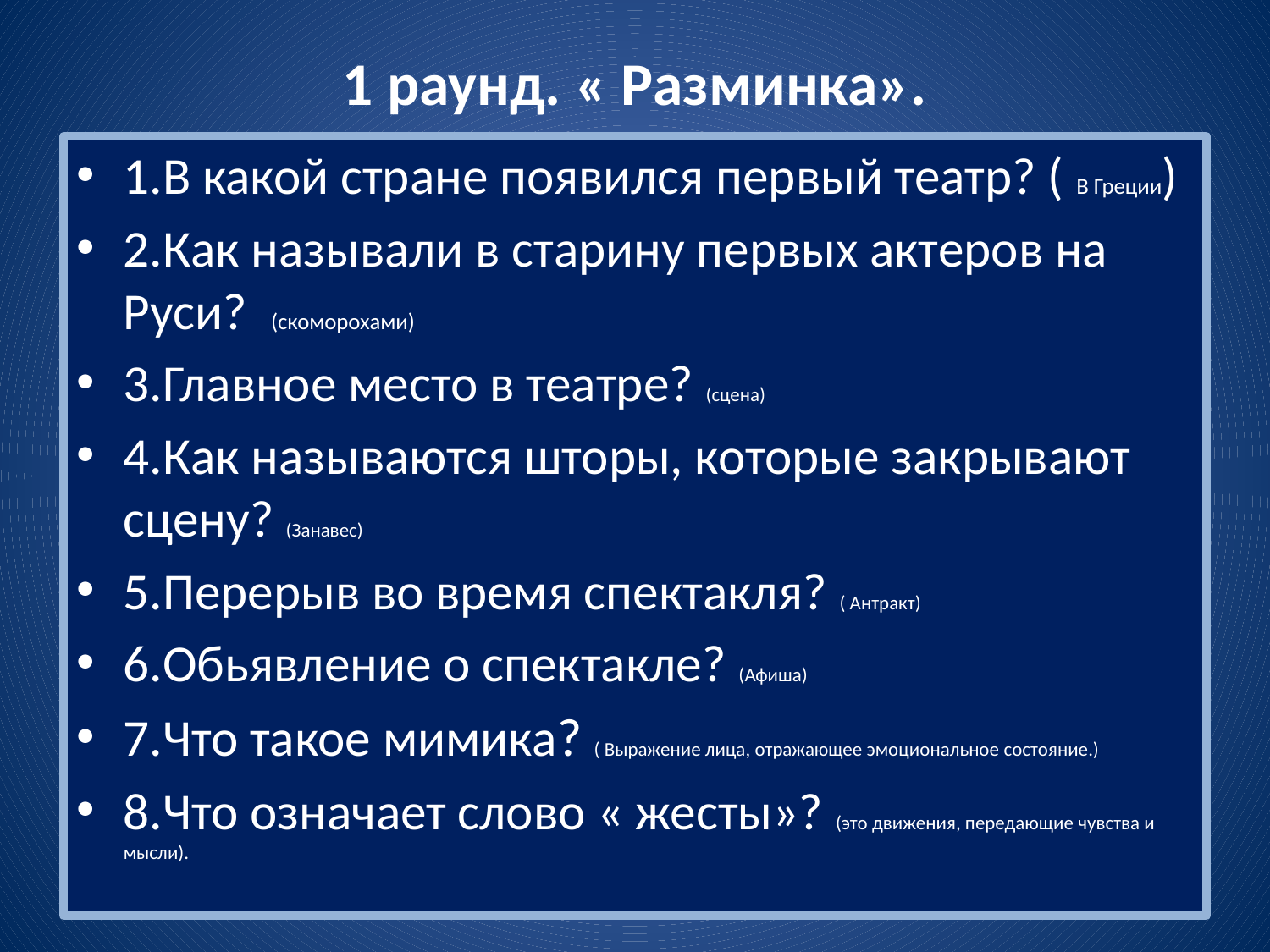

# 1 раунд. « Разминка».
1.В какой стране появился первый театр? ( В Греции)
2.Как называли в старину первых актеров на Руси?  (скоморохами)
3.Главное место в театре? (сцена)
4.Как называются шторы, которые закрывают сцену? (Занавес)
5.Перерыв во время спектакля? ( Антракт)
6.Обьявление о спектакле? (Афиша)
7.Что такое мимика? ( Выражение лица, отражающее эмоциональное состояние.)
8.Что означает слово « жесты»? (это движения, передающие чувства и мысли).